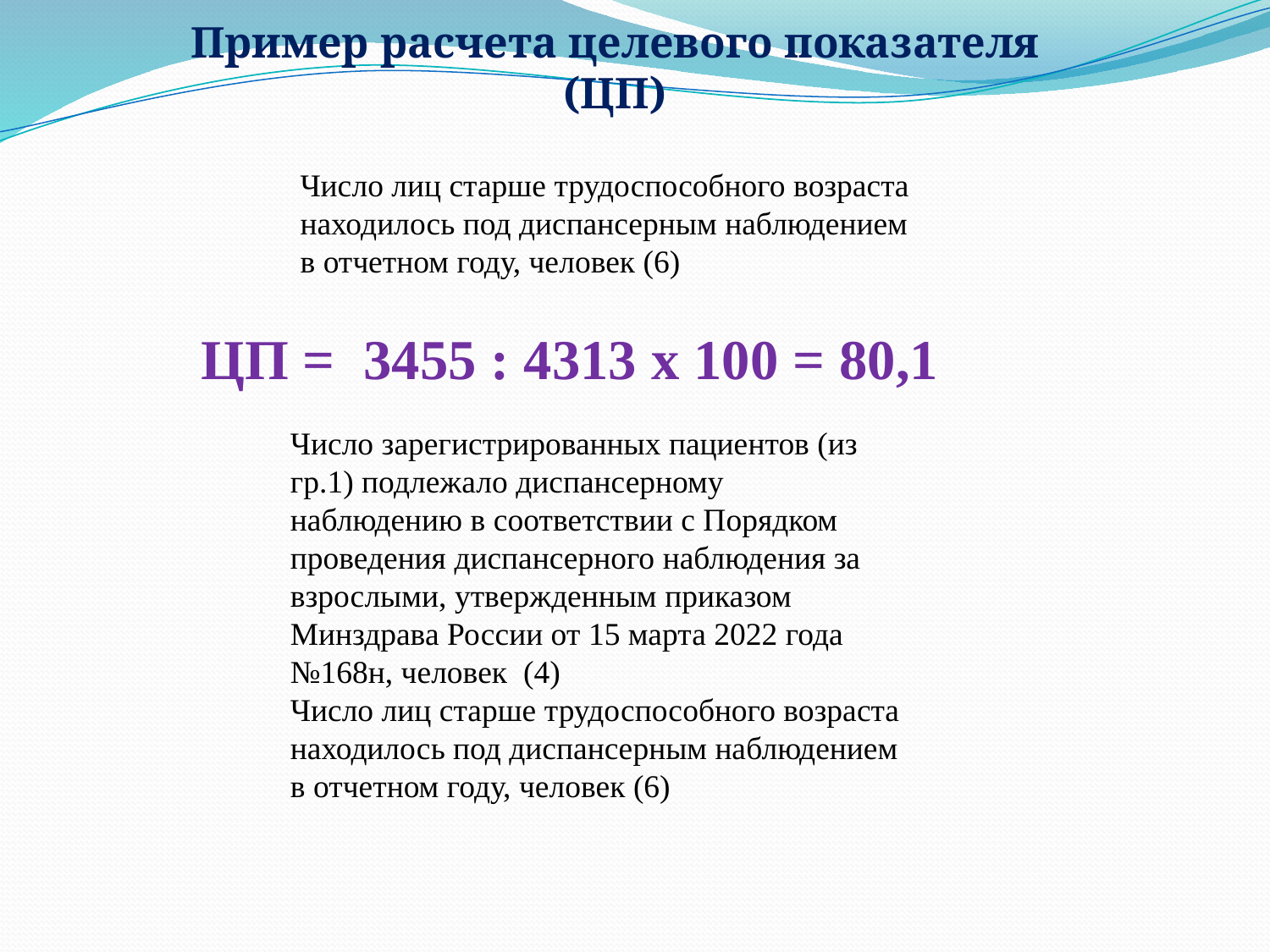

Пример расчета целевого показателя (ЦП)
Число лиц старше трудоспособного возраста находилось под диспансерным наблюдением в отчетном году, человек (6)
ЦП =  3455 : 4313 х 100 = 80,1
Число зарегистрированных пациентов (из гр.1) подлежало диспансерному наблюдению в соответствии с Порядком проведения диспансерного наблюдения за взрослыми, утвержденным приказом Минздрава России от 15 марта 2022 года №168н, человек  (4)
Число лиц старше трудоспособного возраста находилось под диспансерным наблюдением в отчетном году, человек (6)